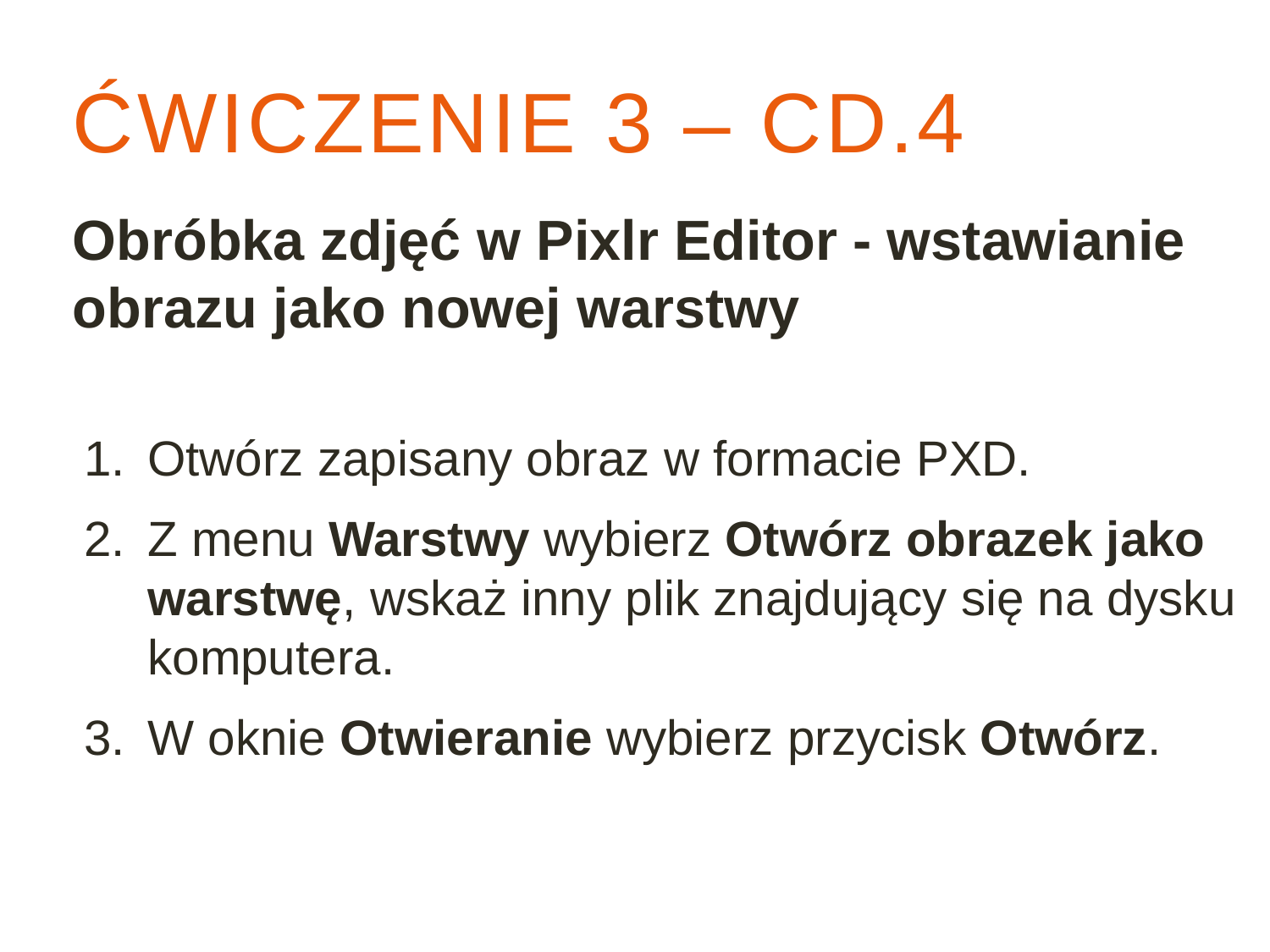

# ĆWICZENIE 3 – CD.4
Obróbka zdjęć w Pixlr Editor - wstawianie obrazu jako nowej warstwy
Otwórz zapisany obraz w formacie PXD.
Z menu Warstwy wybierz Otwórz obrazek jako warstwę, wskaż inny plik znajdujący się na dysku komputera.
W oknie Otwieranie wybierz przycisk Otwórz.